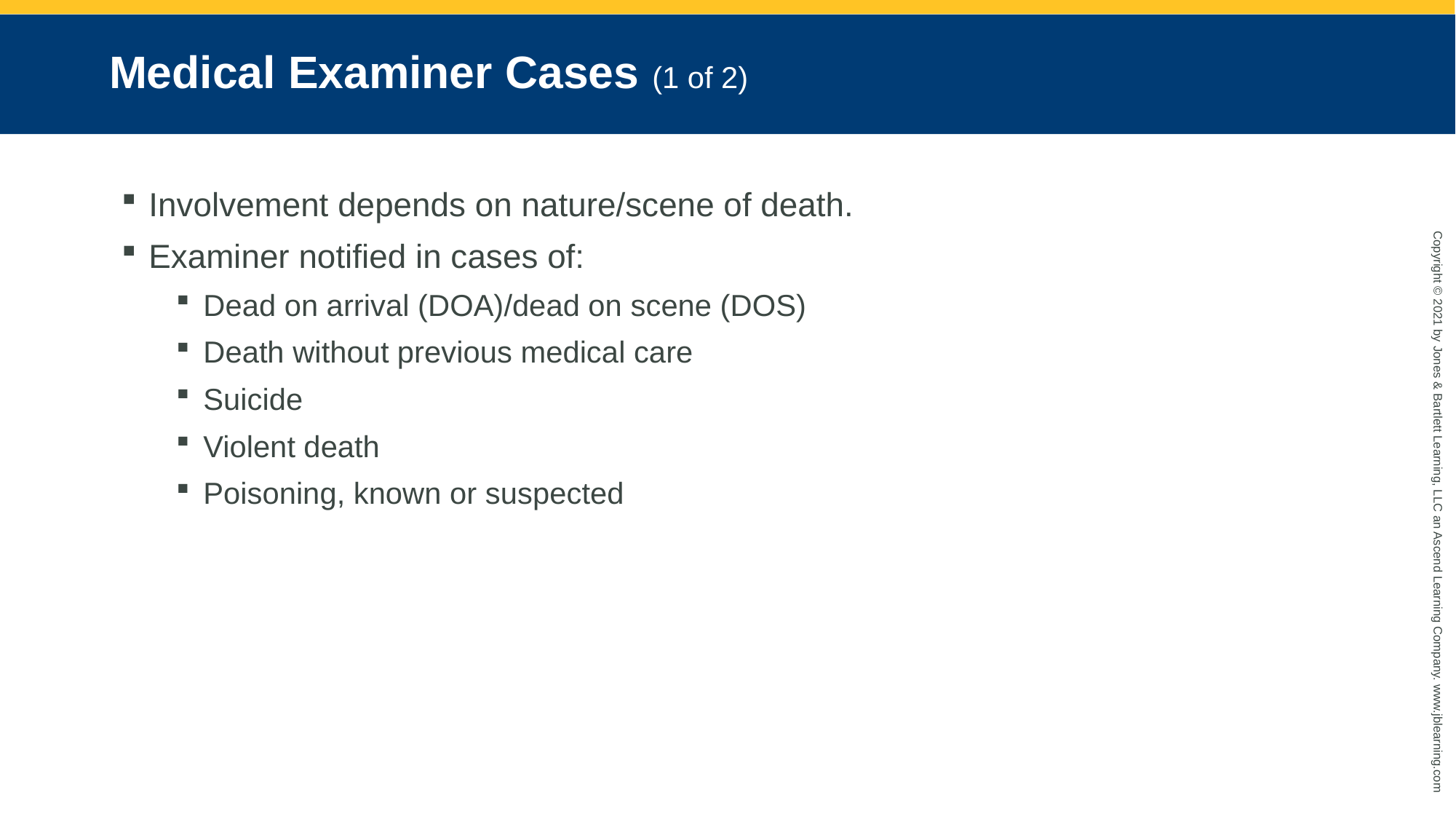

# Medical Examiner Cases (1 of 2)
Involvement depends on nature/scene of death.
Examiner notified in cases of:
Dead on arrival (DOA)/dead on scene (DOS)
Death without previous medical care
Suicide
Violent death
Poisoning, known or suspected